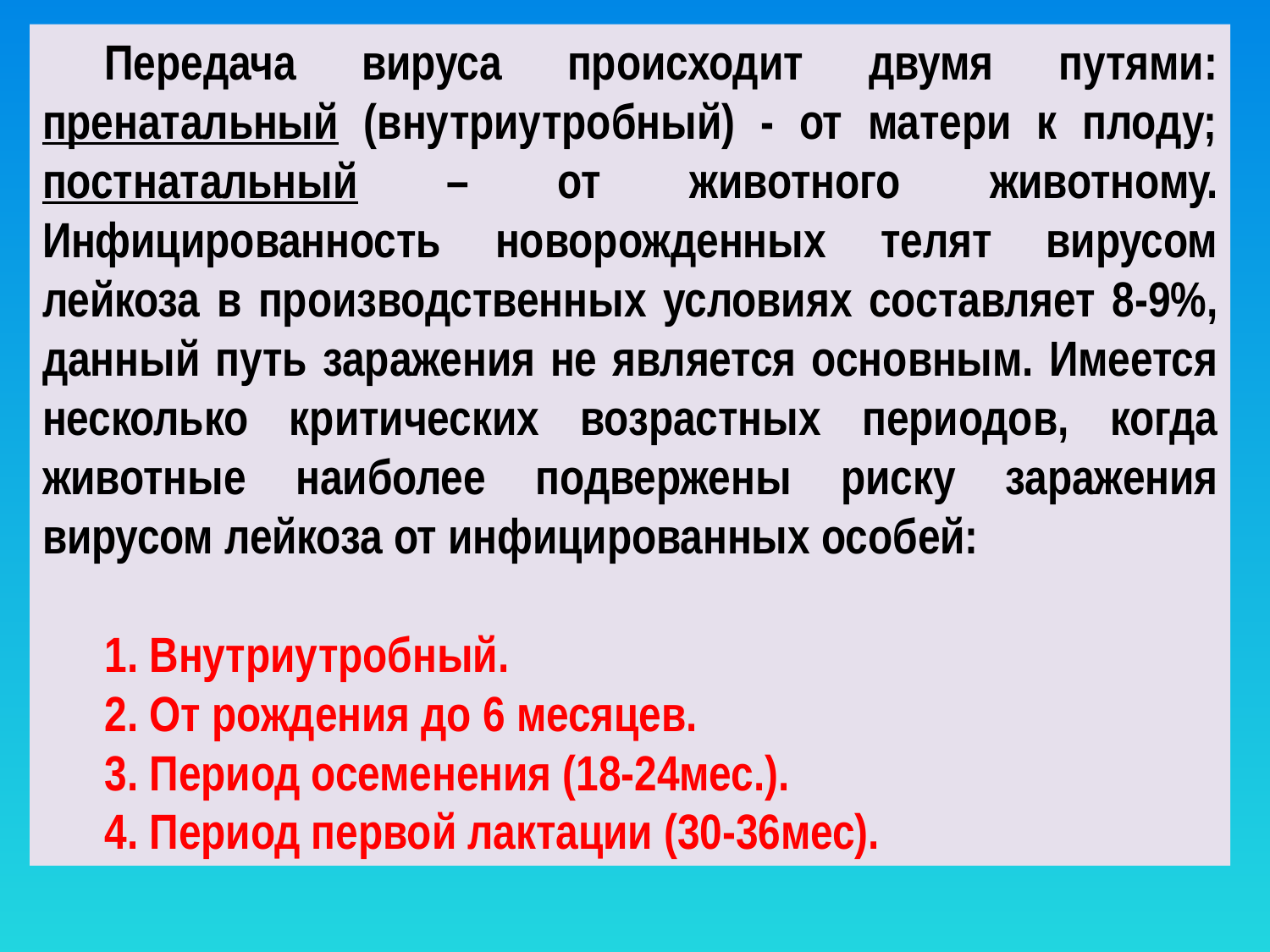

Передача вируса происходит двумя путями: пренатальный (внутриутробный) - от матери к плоду; постнатальный – от животного животному. Инфицированность новорожденных телят вирусом лейкоза в производственных условиях составляет 8-9%, данный путь заражения не является основным. Имеется несколько критических возрастных периодов, когда животные наиболее подвержены риску заражения вирусом лейкоза от инфицированных особей:

1. Внутриутробный.
2. От рождения до 6 месяцев.
3. Период осеменения (18-24мес.).
4. Период первой лактации (30-36мес).